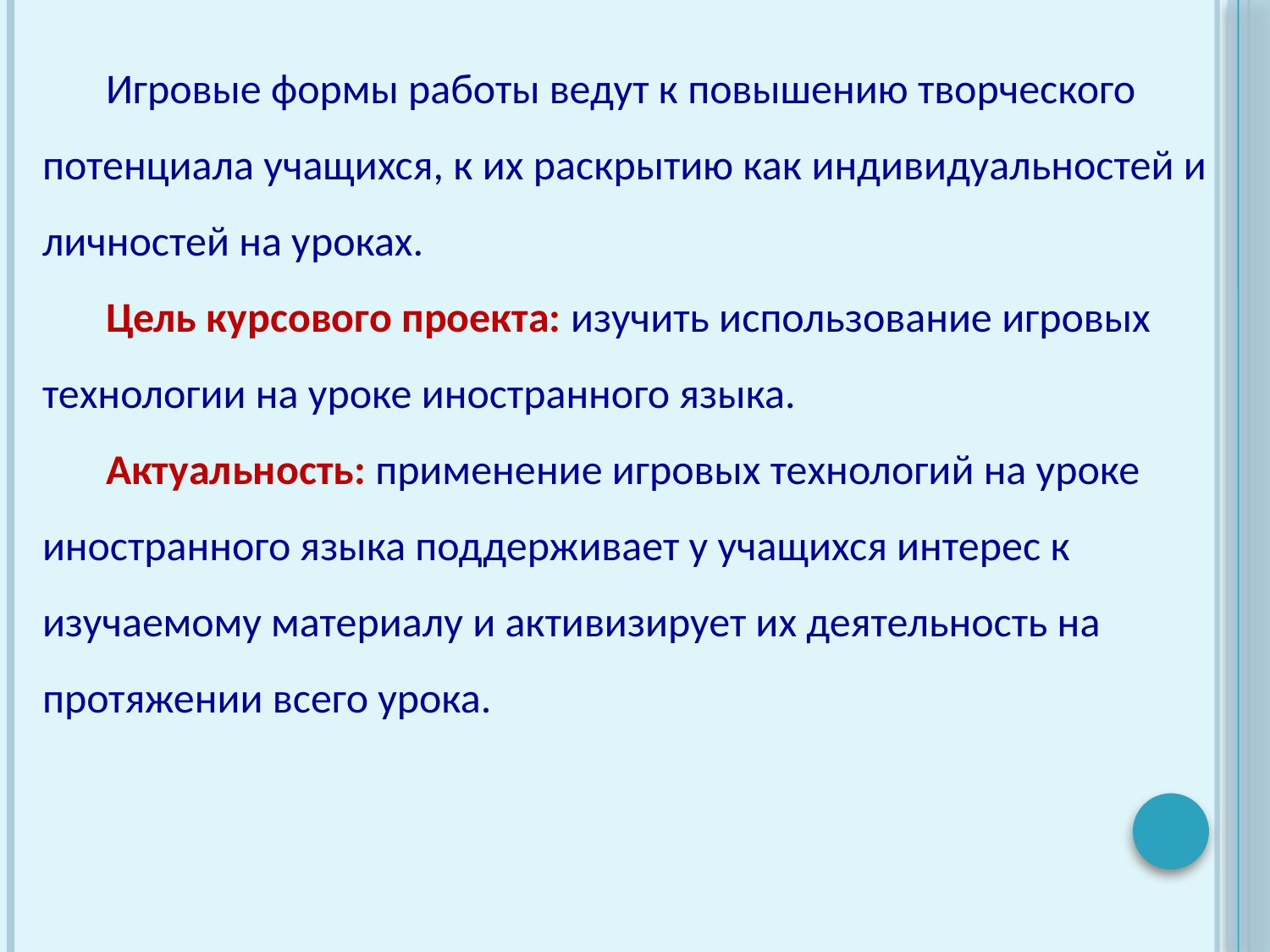

Игровые формы работы ведут к повышению творческого потенциала учащихся, к их раскрытию как индивидуальностей и личностей на уроках.
Цель курсового проекта: изучить использование игровых технологии на уроке иностранного языка.
Актуальность: применение игровых технологий на уроке иностранного языка поддерживает у учащихся интерес к изучаемому материалу и активизирует их деятельность на протяжении всего урока.